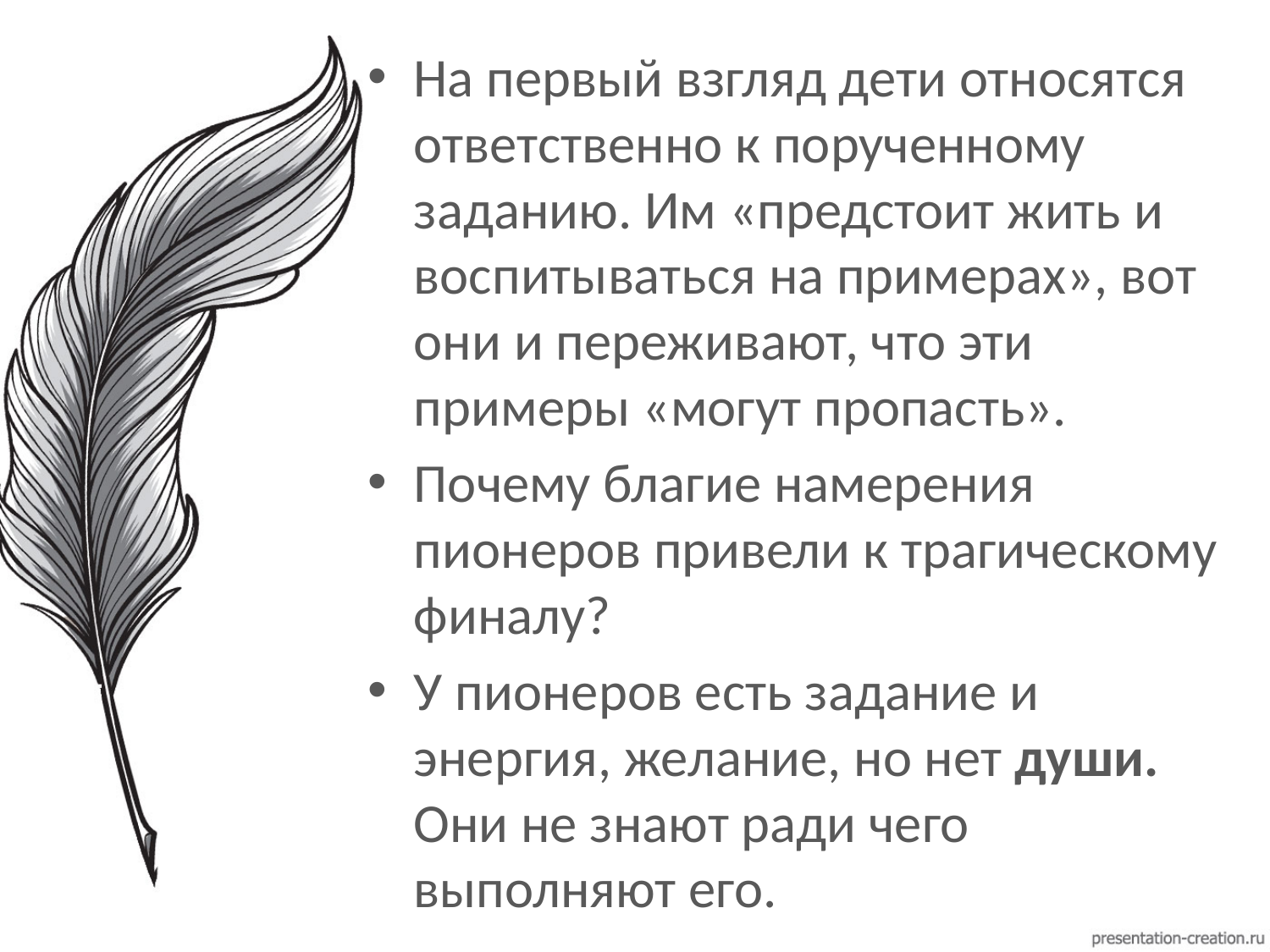

На первый взгляд дети относятся ответственно к порученному заданию. Им «предстоит жить и воспитываться на примерах», вот они и переживают, что эти примеры «могут пропасть».
Почему благие намерения пионеров привели к трагическому финалу?
У пионеров есть задание и энергия, желание, но нет души. Они не знают ради чего выполняют его.